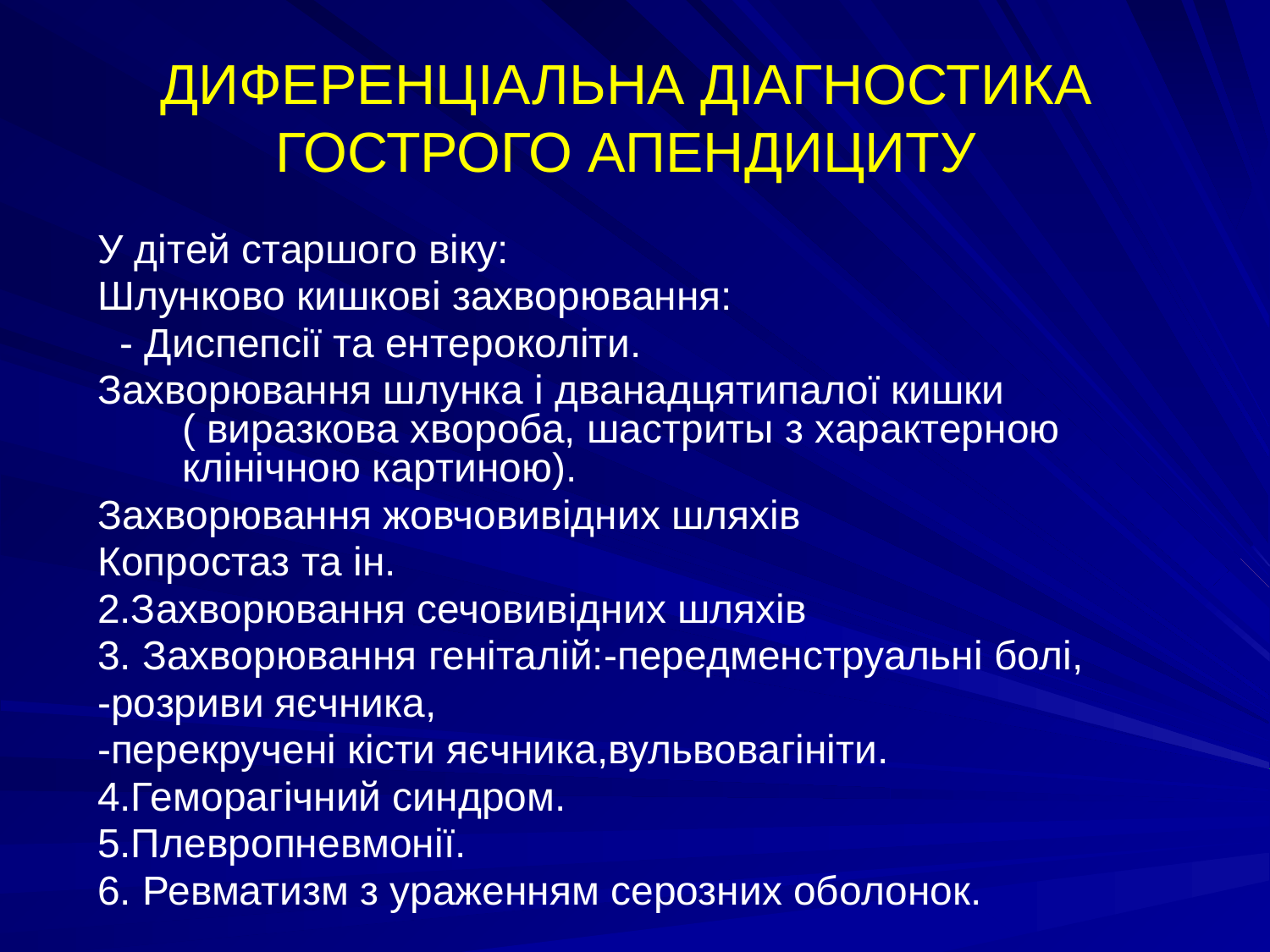

ДИФЕРЕНЦІАЛЬНА ДІАГНОСТИКА ГОСТРОГО АПЕНДИЦИТУ
У дітей старшого віку:
Шлунково кишкові захворювання:
  - Диспепсії та ентероколіти.
Захворювання шлунка і дванадцятипалої кишки ( виразкова хвороба, шастриты з характерною клінічною картиною).
Захворювання жовчовивідних шляхів
Копростаз та ін.
2.Захворювання сечовивідних шляхів
3. Захворювання геніталій:-передменструальні болі,
-розриви яєчника,
-перекручені кісти яєчника,вульвовагініти.
4.Геморагічний синдром.
5.Плевропневмонії.
6. Ревматизм з ураженням серозних оболонок.